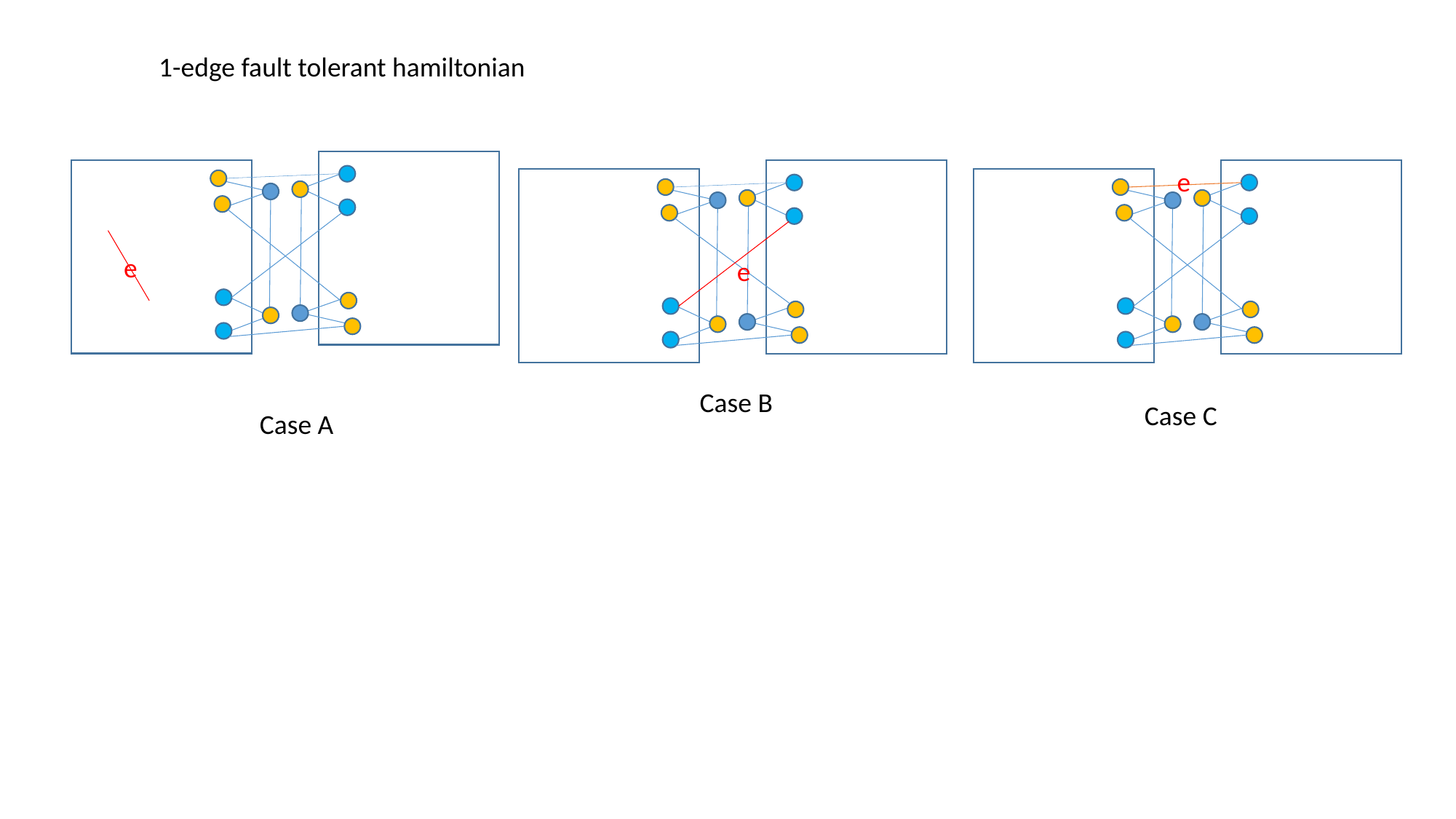

1-edge fault tolerant hamiltonian

e
e

e

Case B
Case C
Case A